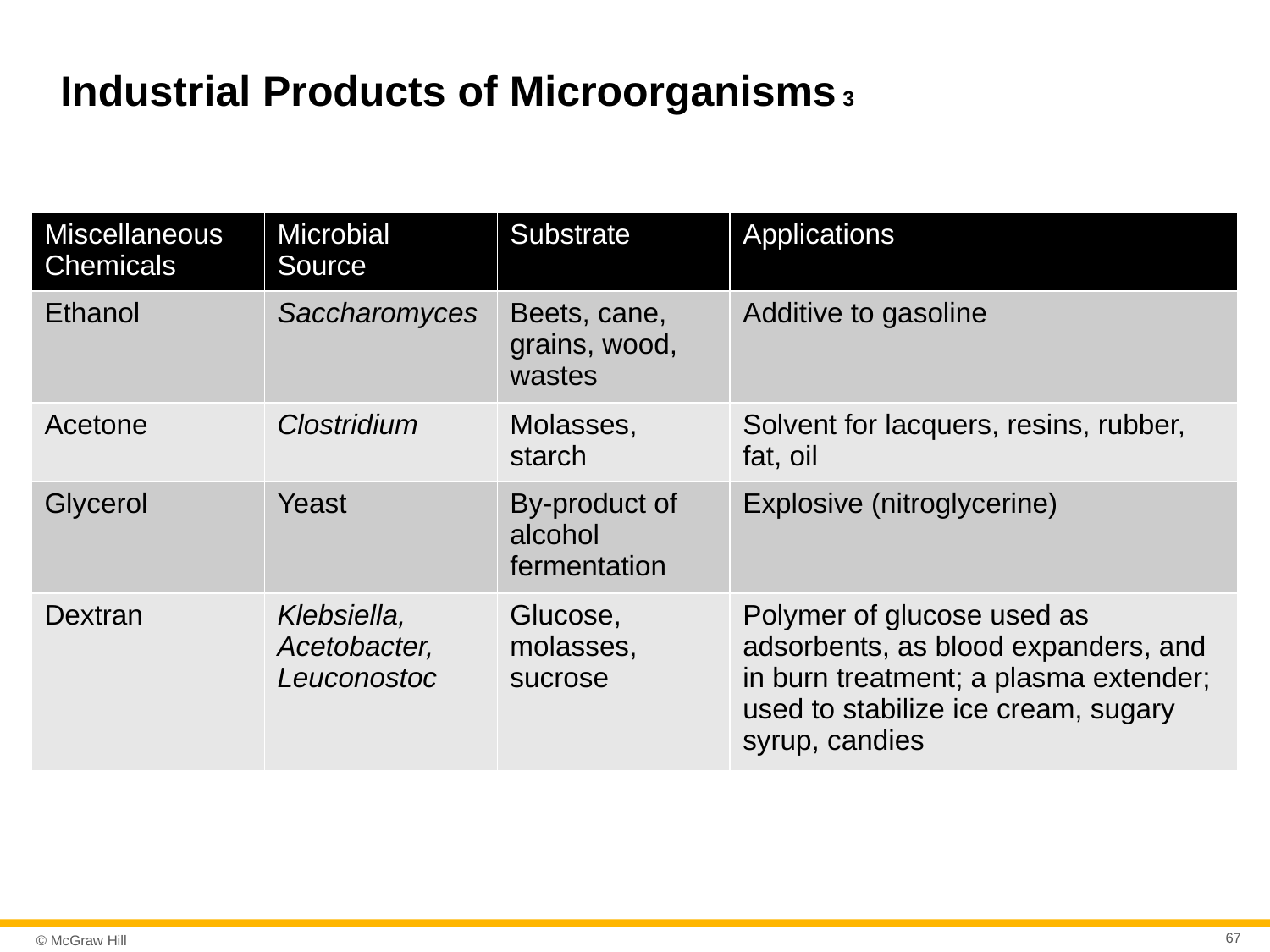

# Industrial Products of Microorganisms 3
| Miscellaneous Chemicals | Microbial Source | Substrate | Applications |
| --- | --- | --- | --- |
| Ethanol | Saccharomyces | Beets, cane, grains, wood, wastes | Additive to gasoline |
| Acetone | Clostridium | Molasses, starch | Solvent for lacquers, resins, rubber, fat, oil |
| Glycerol | Yeast | By-product of alcohol fermentation | Explosive (nitroglycerine) |
| Dextran | Klebsiella, Acetobacter, Leuconostoc | Glucose, molasses, sucrose | Polymer of glucose used as adsorbents, as blood expanders, and in burn treatment; a plasma extender; used to stabilize ice cream, sugary syrup, candies |